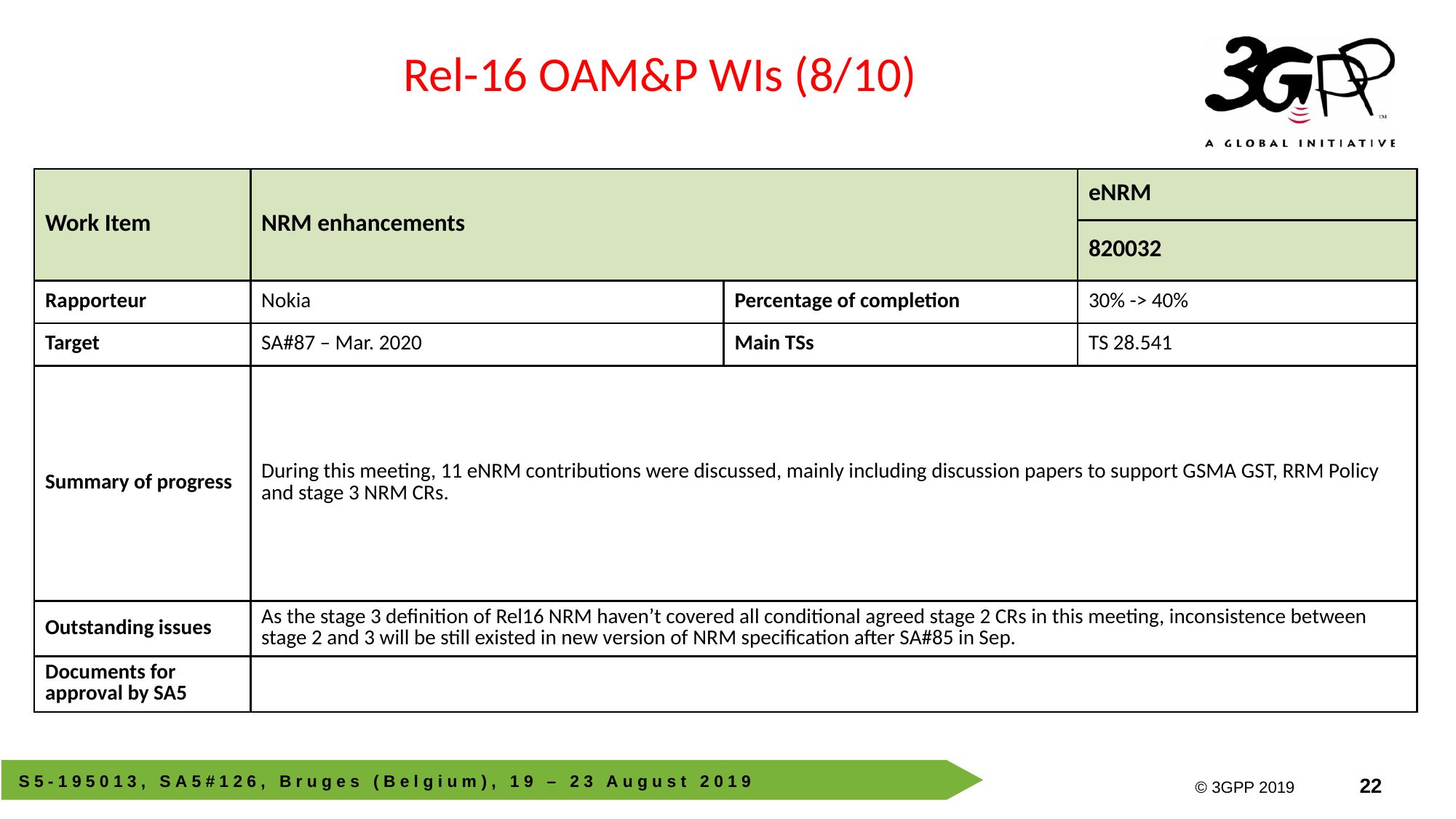

Rel-16 OAM&P WIs (8/10)
| Work Item | NRM enhancements |  | eNRM |
| --- | --- | --- | --- |
|  |  |  | 820032 |
| Rapporteur | Nokia | Percentage of completion | 30% -> 40% |
| Target | SA#87 – Mar. 2020 | Main TSs | TS 28.541 |
| Summary of progress | During this meeting, 11 eNRM contributions were discussed, mainly including discussion papers to support GSMA GST, RRM Policy and stage 3 NRM CRs. |  |  |
| Outstanding issues | As the stage 3 definition of Rel16 NRM haven’t covered all conditional agreed stage 2 CRs in this meeting, inconsistence between stage 2 and 3 will be still existed in new version of NRM specification after SA#85 in Sep. |  |  |
| Documents for approval by SA5 |  |  |  |